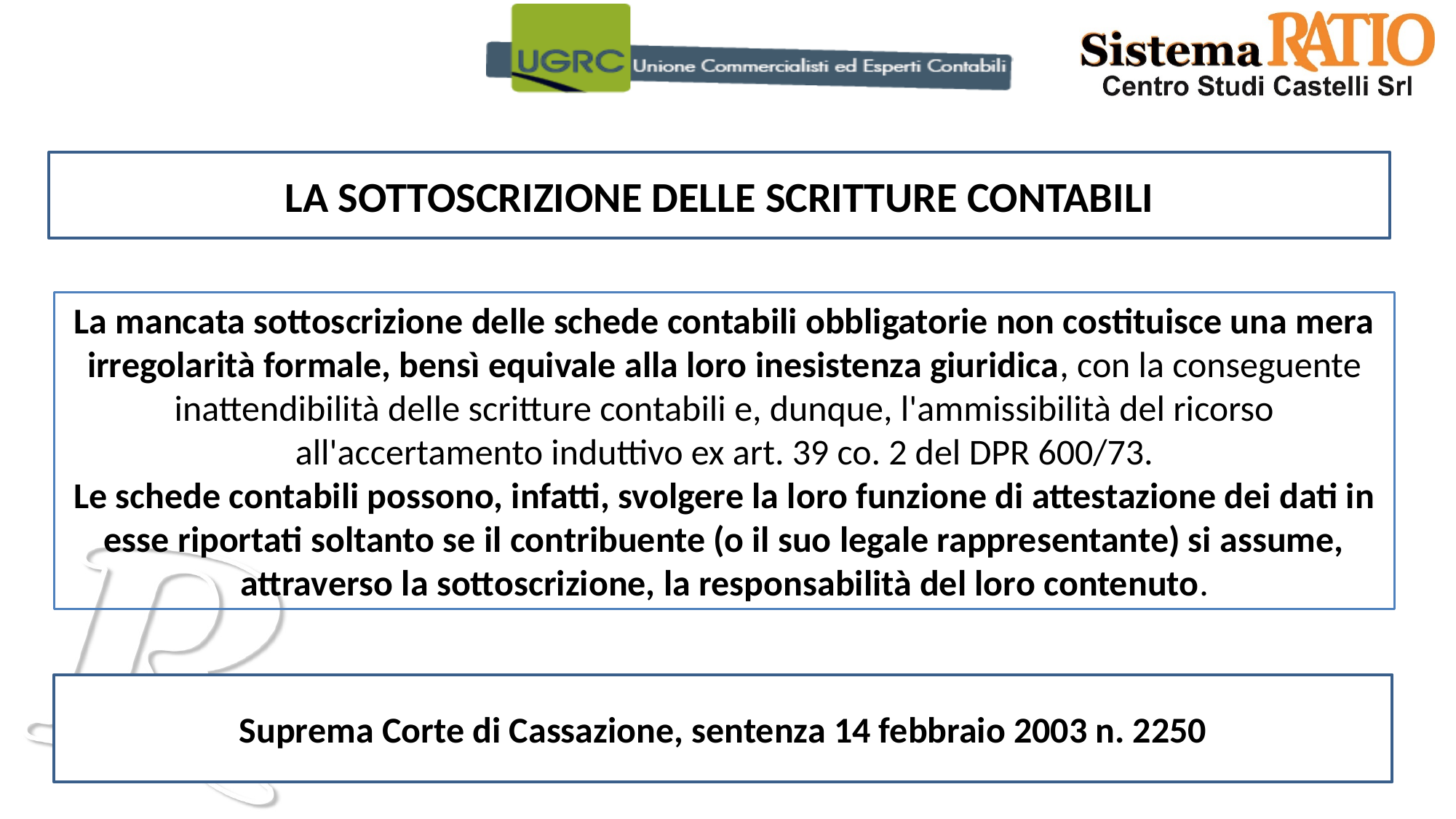

LA SOTTOSCRIZIONE DELLE SCRITTURE CONTABILI
La mancata sottoscrizione delle schede contabili obbligatorie non costituisce una mera irregolarità formale, bensì equivale alla loro inesistenza giuridica, con la conseguente inattendibilità delle scritture contabili e, dunque, l'ammissibilità del ricorso all'accertamento induttivo ex art. 39 co. 2 del DPR 600/73.
Le schede contabili possono, infatti, svolgere la loro funzione di attestazione dei dati in esse riportati soltanto se il contribuente (o il suo legale rappresentante) si assume, attraverso la sottoscrizione, la responsabilità del loro contenuto.
Suprema Corte di Cassazione, sentenza 14 febbraio 2003 n. 2250